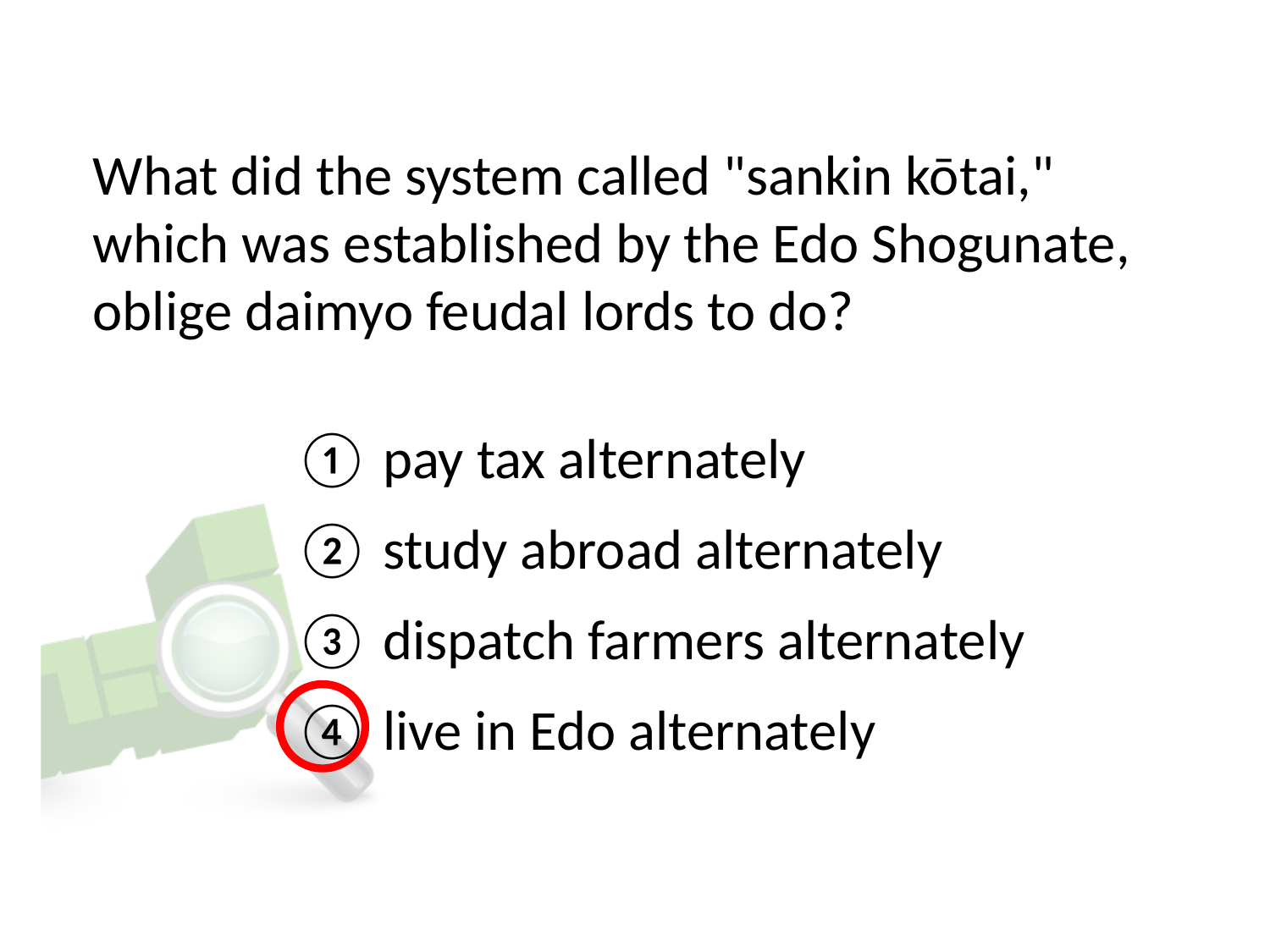

# What did the system called "sankin kōtai," which was established by the Edo Shogunate, oblige daimyo feudal lords to do?
① pay tax alternately
② study abroad alternately
③ dispatch farmers alternately
④ live in Edo alternately